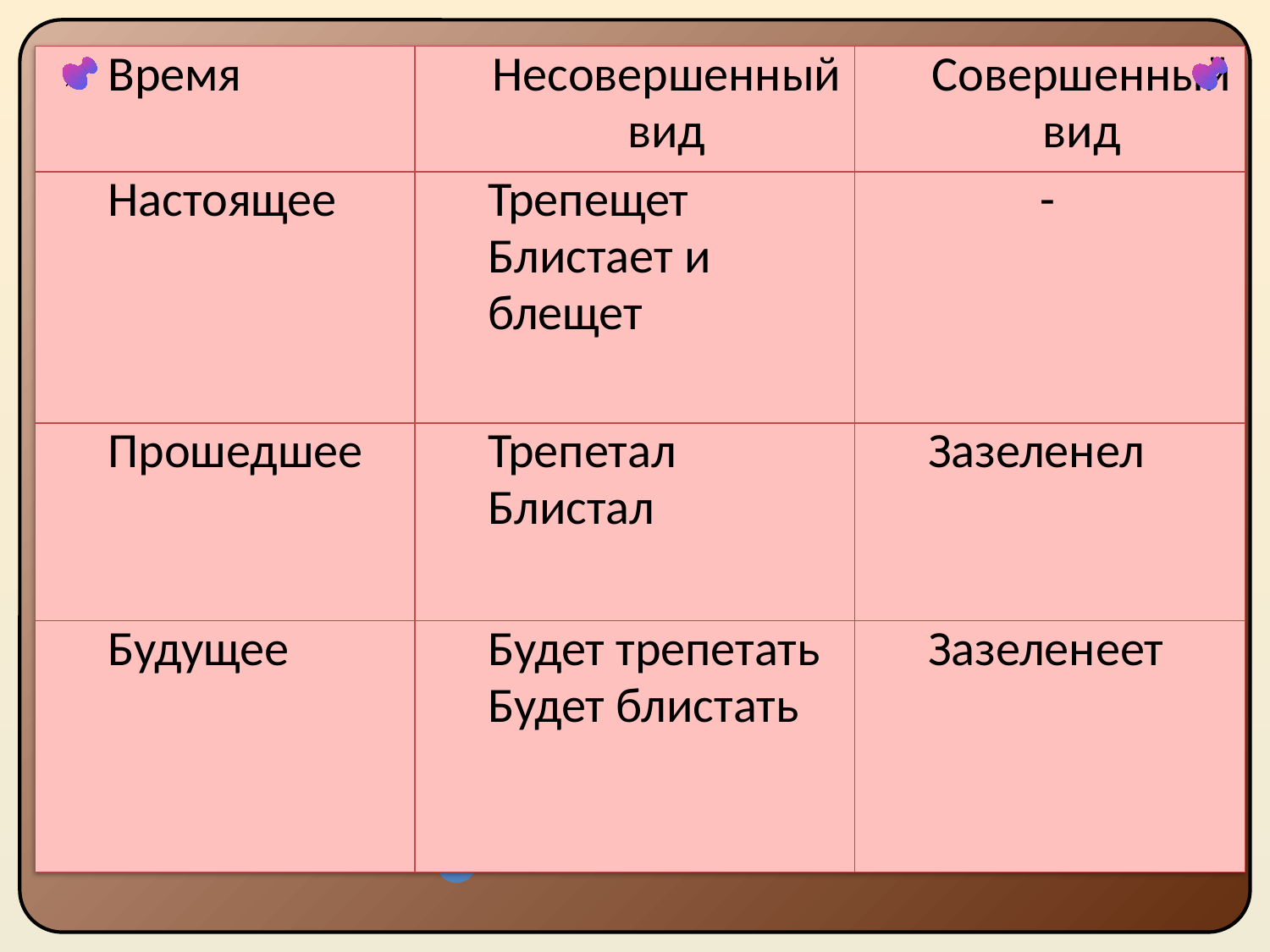

| Время | Несовершенный вид | Совершенный вид |
| --- | --- | --- |
| Настоящее | Трепещет Блистает и блещет | - |
| Прошедшее | Трепетал Блистал | Зазеленел |
| Будущее | Будет трепетать Будет блистать | Зазеленеет |